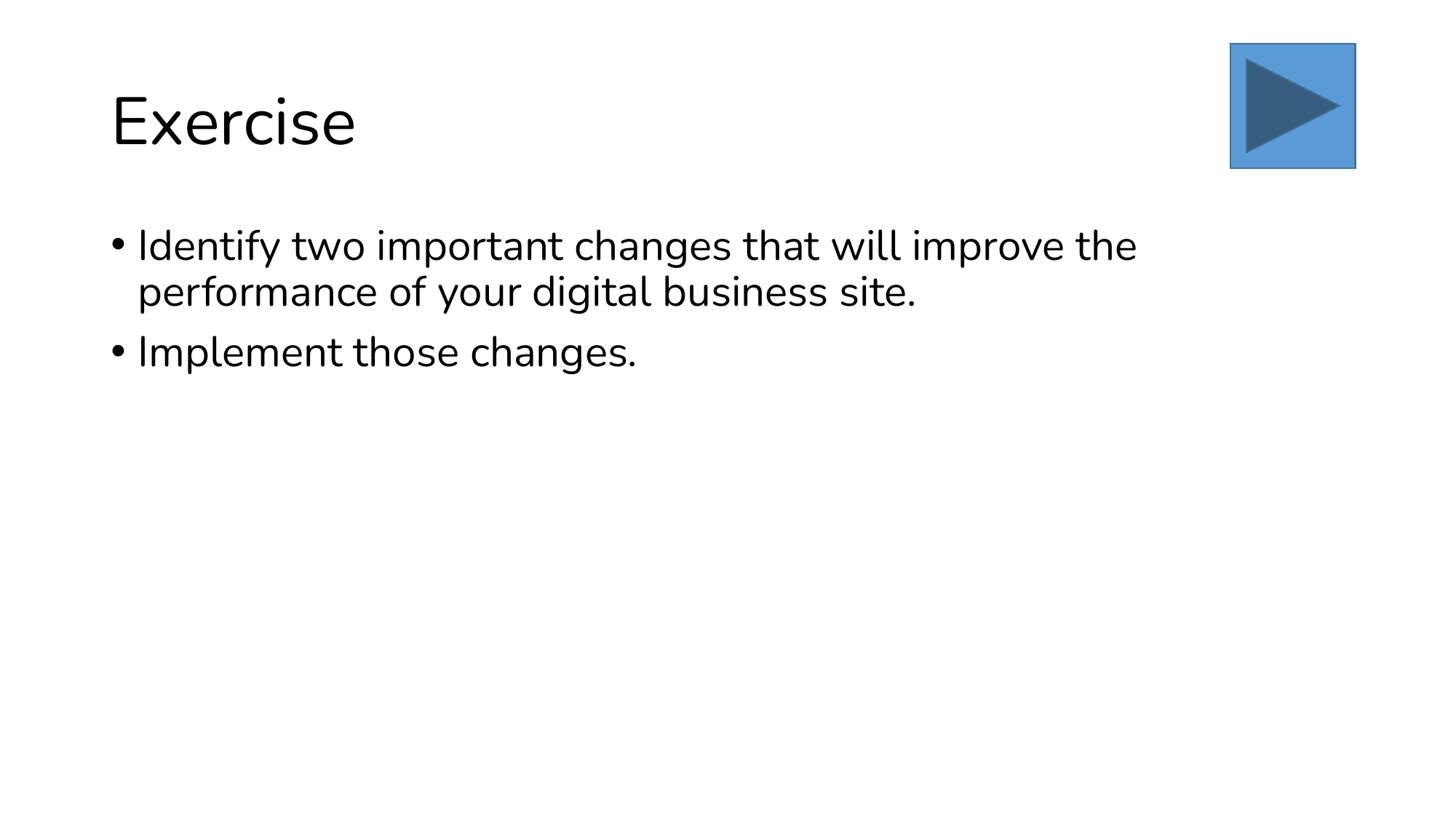

# Exercise

Identify two important changes that will improve the performance of your digital business site.
Implement those changes.